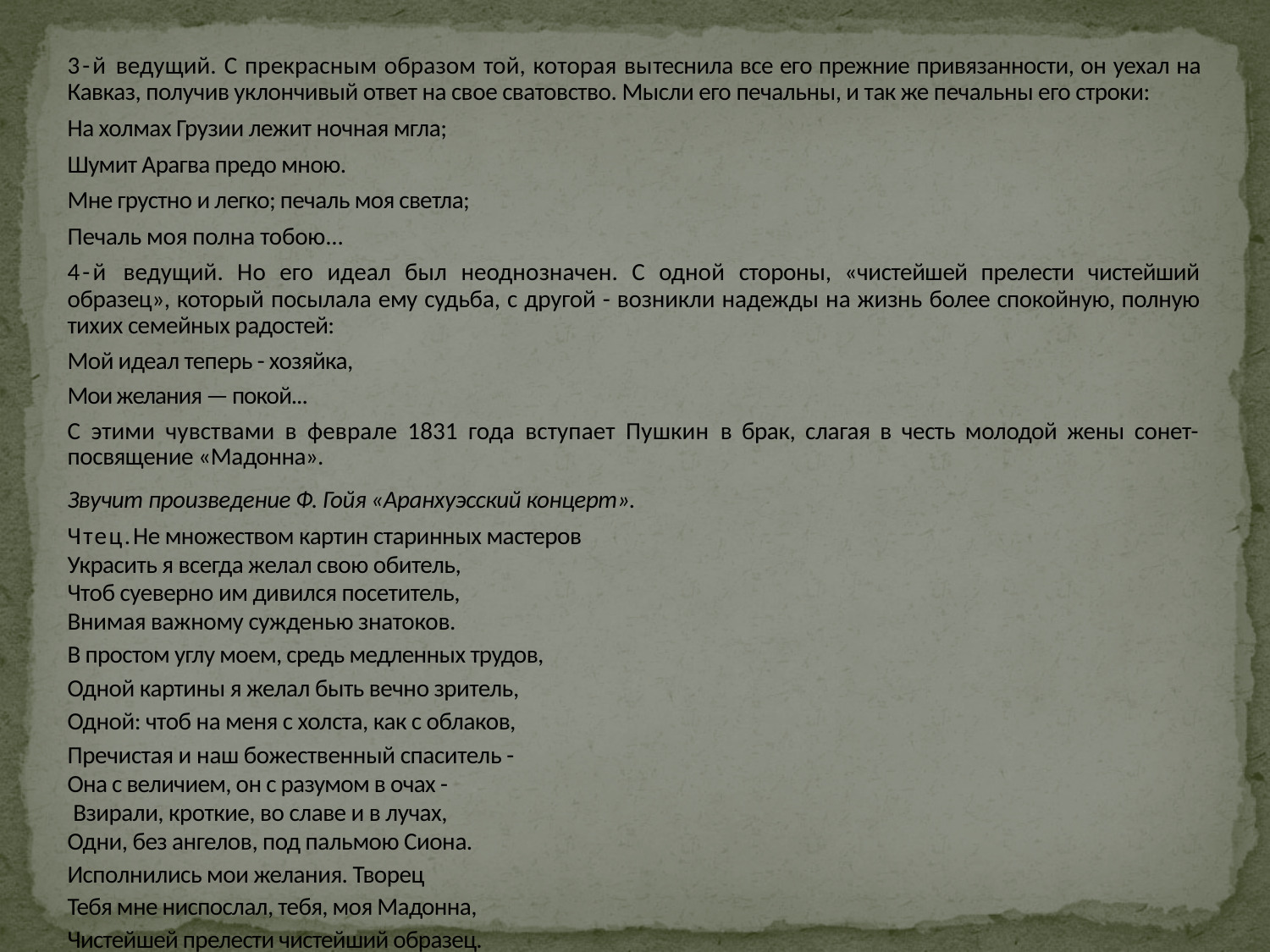

#
3-й ведущий. С прекрасным образом той, которая вы­теснила все его прежние привязанности, он уехал на Кавказ, по­лучив уклончивый ответ на свое сватовство. Мысли его печаль­ны, и так же печальны его строки:
На холмах Грузии лежит ночная мгла;
Шумит Арагва предо мною.
Мне грустно и легко; печаль моя светла;
Печаль моя полна тобою...
4-й ведущий. Но его идеал был неоднозначен. С одной стороны, «чистейшей прелести чистейший образец», который посылала ему судьба, с другой - возникли надежды на жизнь более спокойную, полную тихих семейных радостей:
Мой идеал теперь - хозяйка,
Мои желания — покой...
С этими чувствами в феврале 1831 года вступает Пушкин в брак, слагая в честь молодой жены сонет-посвящение «Ма­донна».
Звучит произведение Ф. Гойя «Аранхуэсский концерт».

Чтец.Не множеством картин старинных мастеров
Украсить я всегда желал свою обитель,
Чтоб суеверно им дивился посетитель,
Внимая важному сужденью знатоков.
В простом углу моем, средь медленных трудов,
Одной картины я желал быть вечно зритель,
Одной: чтоб на меня с холста, как с облаков,
Пречистая и наш божественный спаситель -
Она с величием, он с разумом в очах -
 Взирали, кроткие, во славе и в лучах,
Одни, без ангелов, под пальмою Сиона.
Исполнились мои желания. Творец
Тебя мне ниспослал, тебя, моя Мадонна,
Чистейшей прелести чистейший образец.